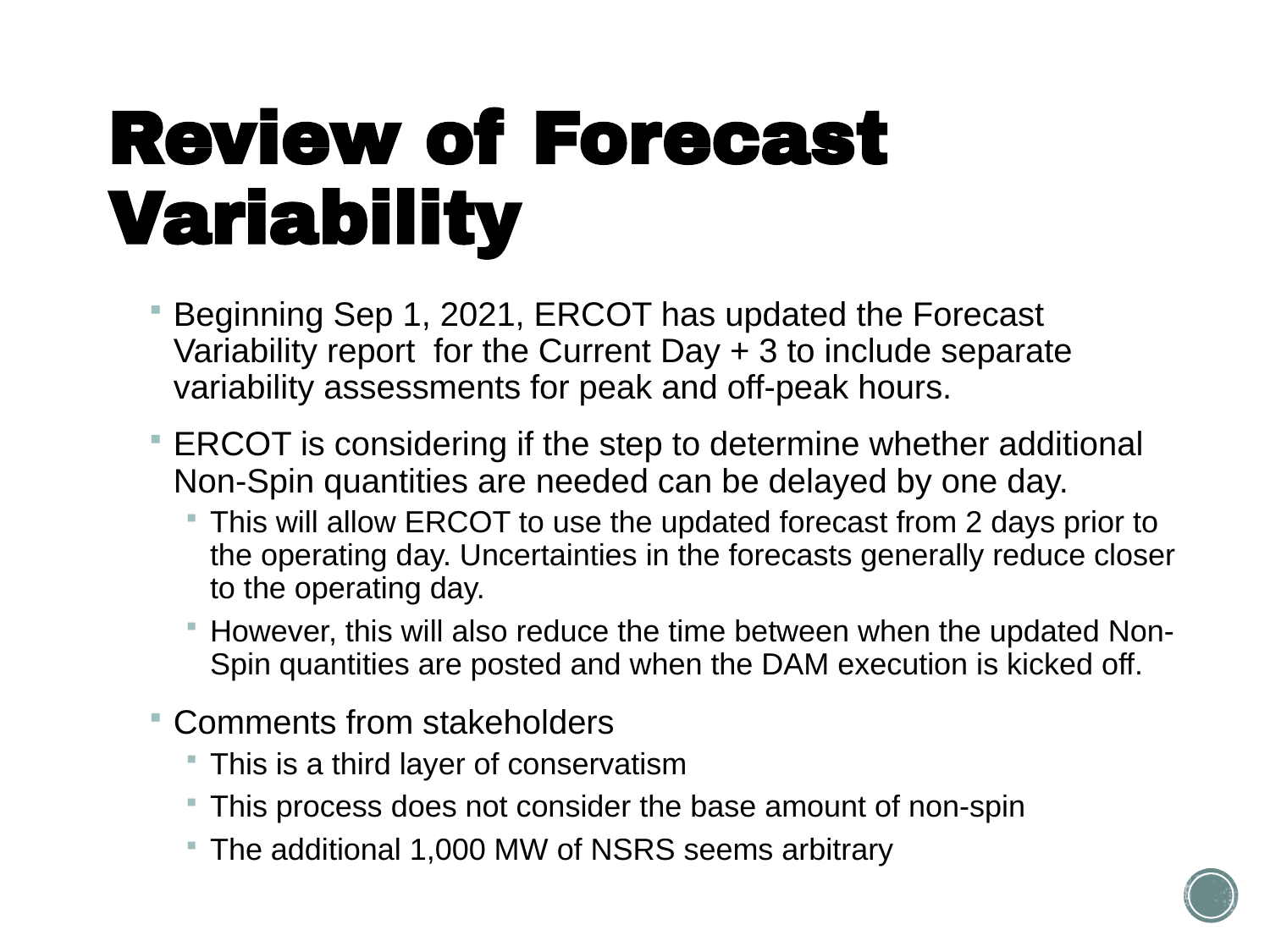

# Review of Forecast Variability
Beginning Sep 1, 2021, ERCOT has updated the Forecast Variability report  for the Current Day + 3 to include separate variability assessments for peak and off-peak hours.
ERCOT is considering if the step to determine whether additional Non-Spin quantities are needed can be delayed by one day.
This will allow ERCOT to use the updated forecast from 2 days prior to the operating day. Uncertainties in the forecasts generally reduce closer to the operating day.
However, this will also reduce the time between when the updated Non-Spin quantities are posted and when the DAM execution is kicked off.
Comments from stakeholders
This is a third layer of conservatism
This process does not consider the base amount of non-spin
The additional 1,000 MW of NSRS seems arbitrary